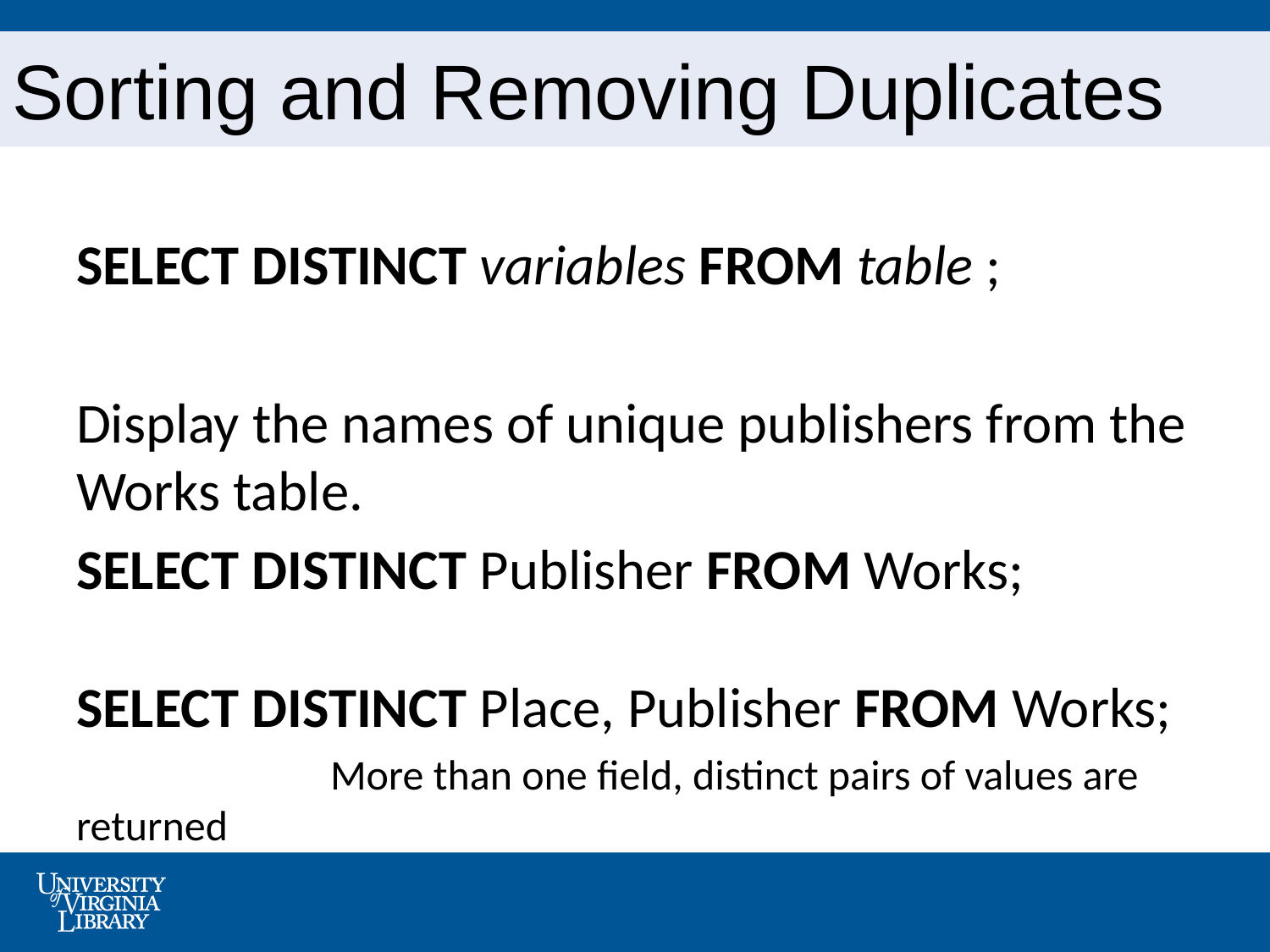

# Sorting and Removing Duplicates
SELECT DISTINCT variables FROM table ;

Display the names of unique publishers from the Works table.
SELECT DISTINCT Publisher FROM Works;

SELECT DISTINCT Place, Publisher FROM Works;
		More than one field, distinct pairs of values are returned